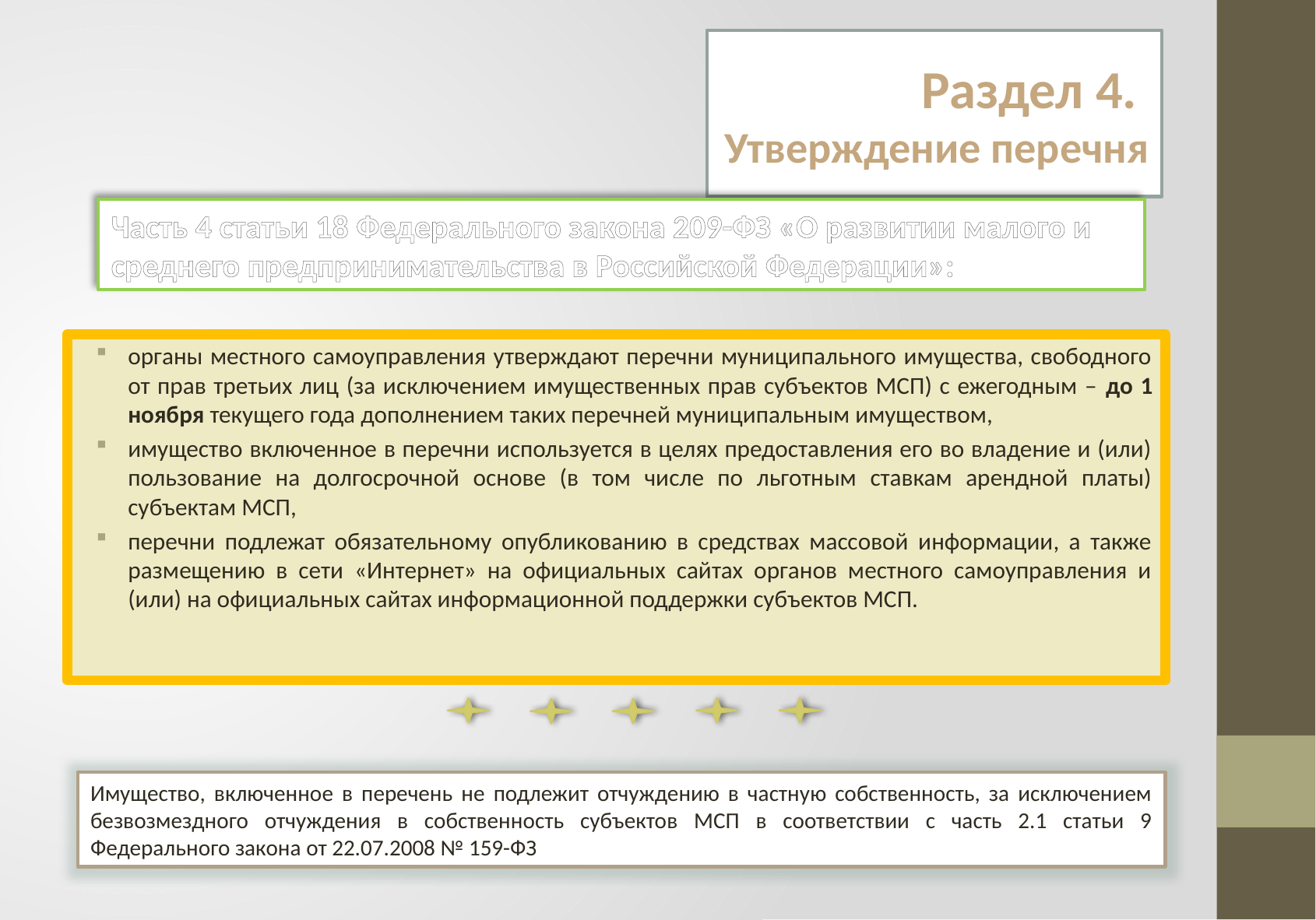

# Раздел 4.
Утверждение перечня
Часть 4 статьи 18 Федерального закона 209-ФЗ «О развитии малого и среднего предпринимательства в Российской Федерации»:
органы местного самоуправления утверждают перечни муниципального имущества, свободного от прав третьих лиц (за исключением имущественных прав субъектов МСП) с ежегодным – до 1 ноября текущего года дополнением таких перечней муниципальным имуществом,
имущество включенное в перечни используется в целях предоставления его во владение и (или) пользование на долгосрочной основе (в том числе по льготным ставкам арендной платы) субъектам МСП,
перечни подлежат обязательному опубликованию в средствах массовой информации, а также размещению в сети «Интернет» на официальных сайтах органов местного самоуправления и (или) на официальных сайтах информационной поддержки субъектов МСП.

Имущество, включенное в перечень не подлежит отчуждению в частную собственность, за исключением безвозмездного отчуждения в собственность субъектов МСП в соответствии с часть 2.1 статьи 9 Федерального закона от 22.07.2008 № 159-ФЗ